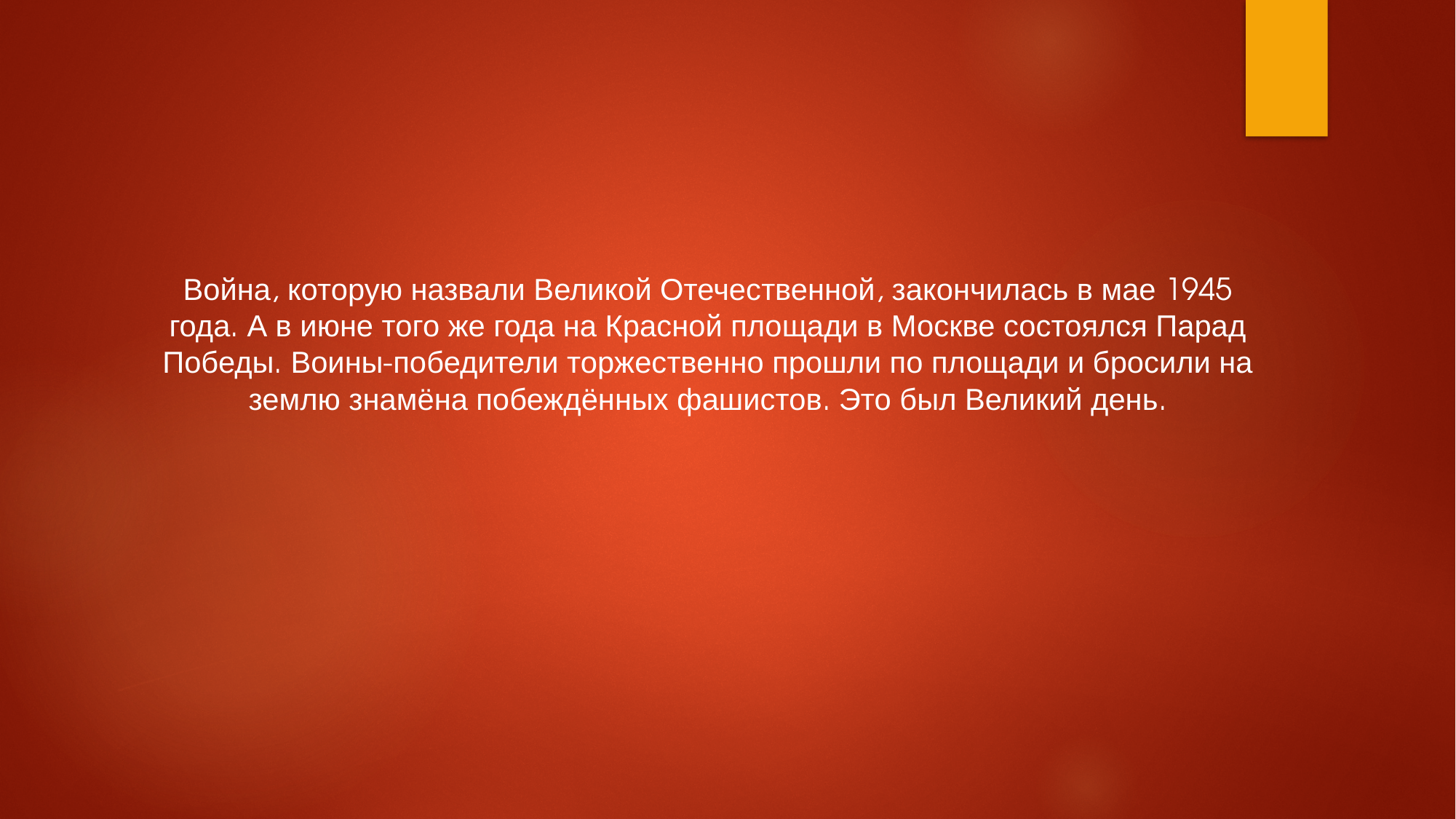

Война, которую назвали Великой Отечественной, закончилась в мае 1945 года. А в июне того же года на Красной площади в Москве состоялся Парад Победы. Воины-победители торжественно прошли по площади и бросили на землю знамёна побеждённых фашистов. Это был Великий день.